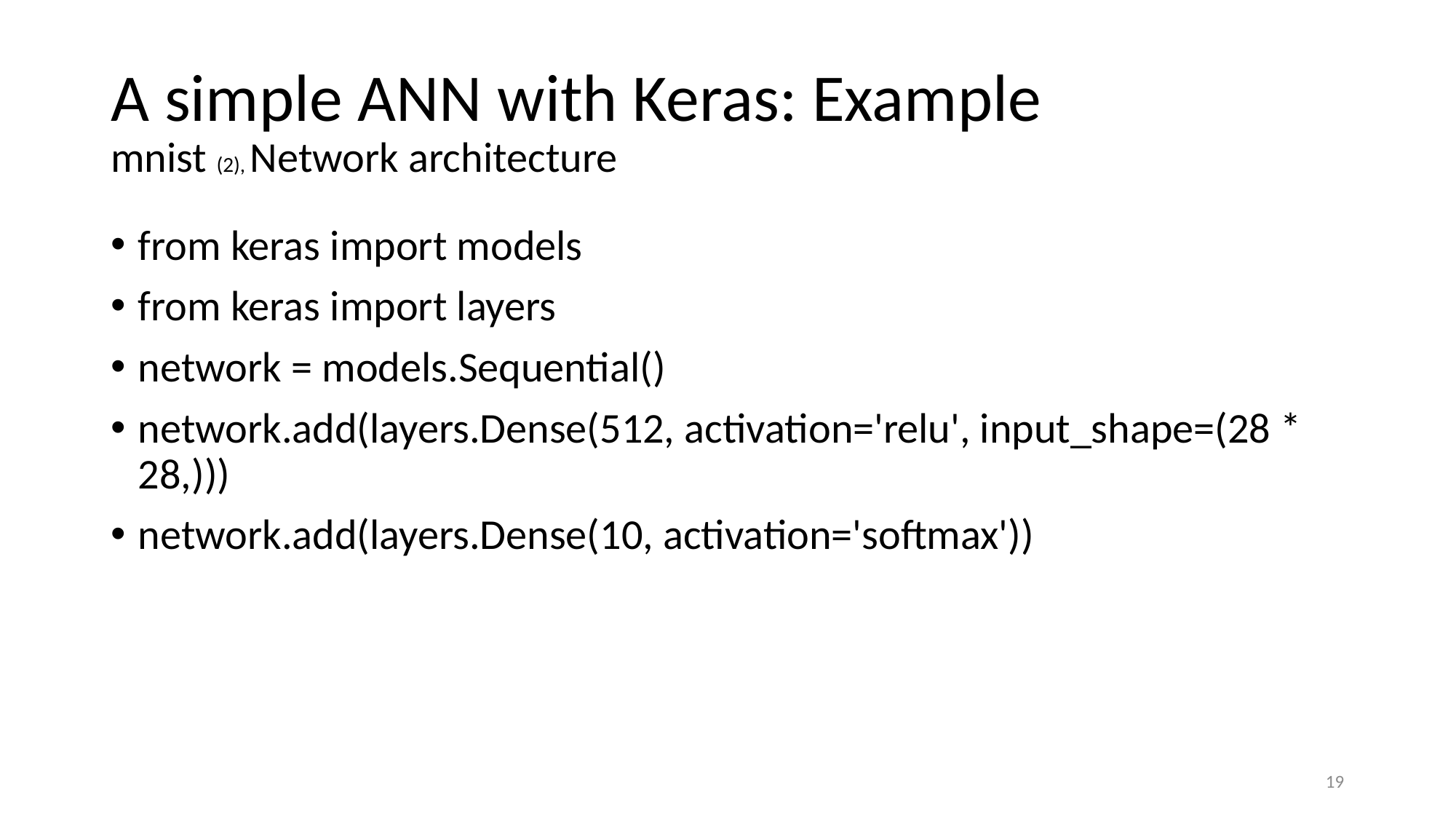

# A simple ANN with Keras: Example mnist (2), Network architecture
from keras import models
from keras import layers
network = models.Sequential()
network.add(layers.Dense(512, activation='relu', input_shape=(28 * 28,)))
network.add(layers.Dense(10, activation='softmax'))

19